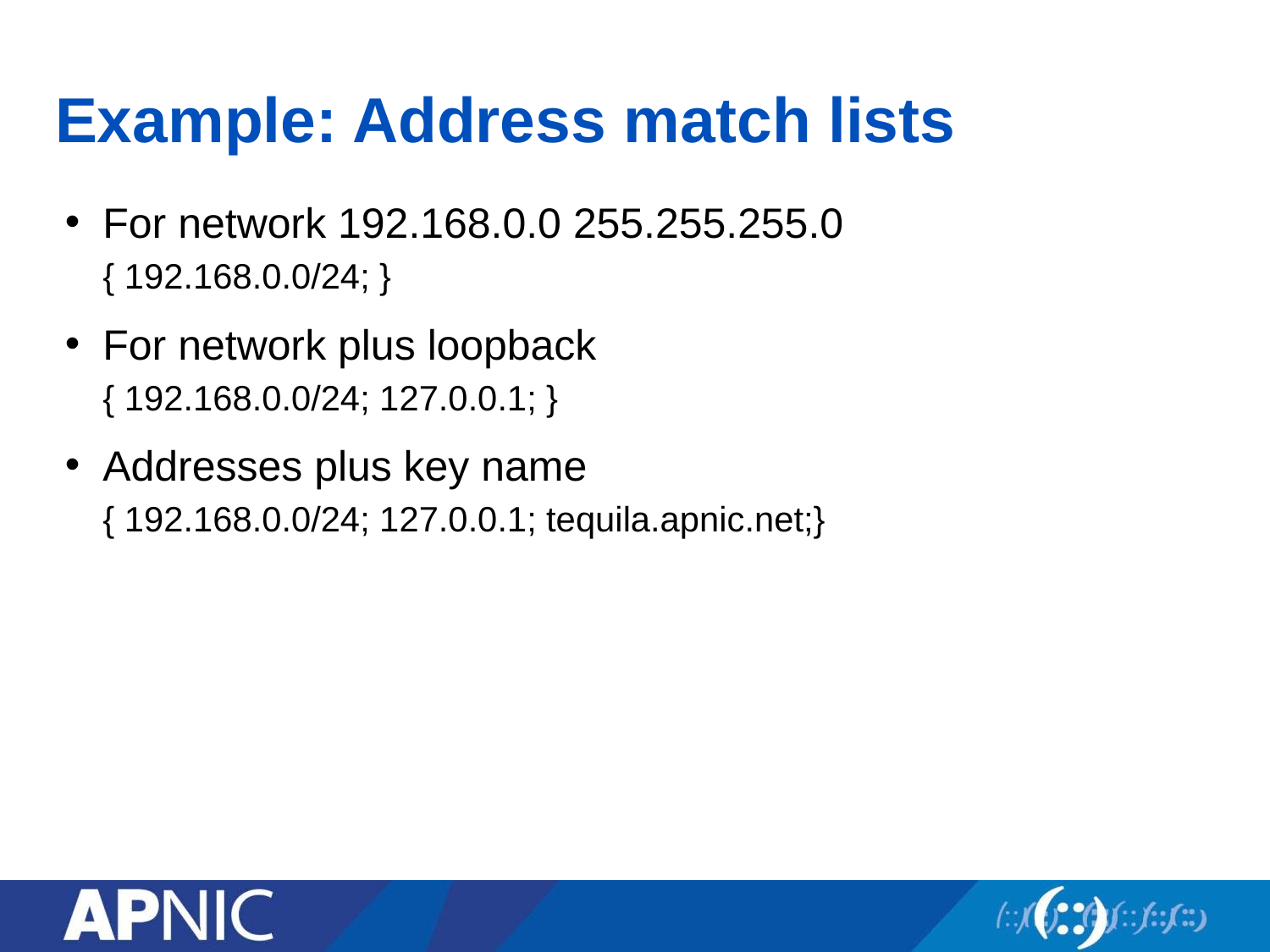

# Example: Address match lists
For network 192.168.0.0 255.255.255.0
{ 192.168.0.0/24; }
For network plus loopback
{ 192.168.0.0/24; 127.0.0.1; }
Addresses plus key name
{ 192.168.0.0/24; 127.0.0.1; tequila.apnic.net;}